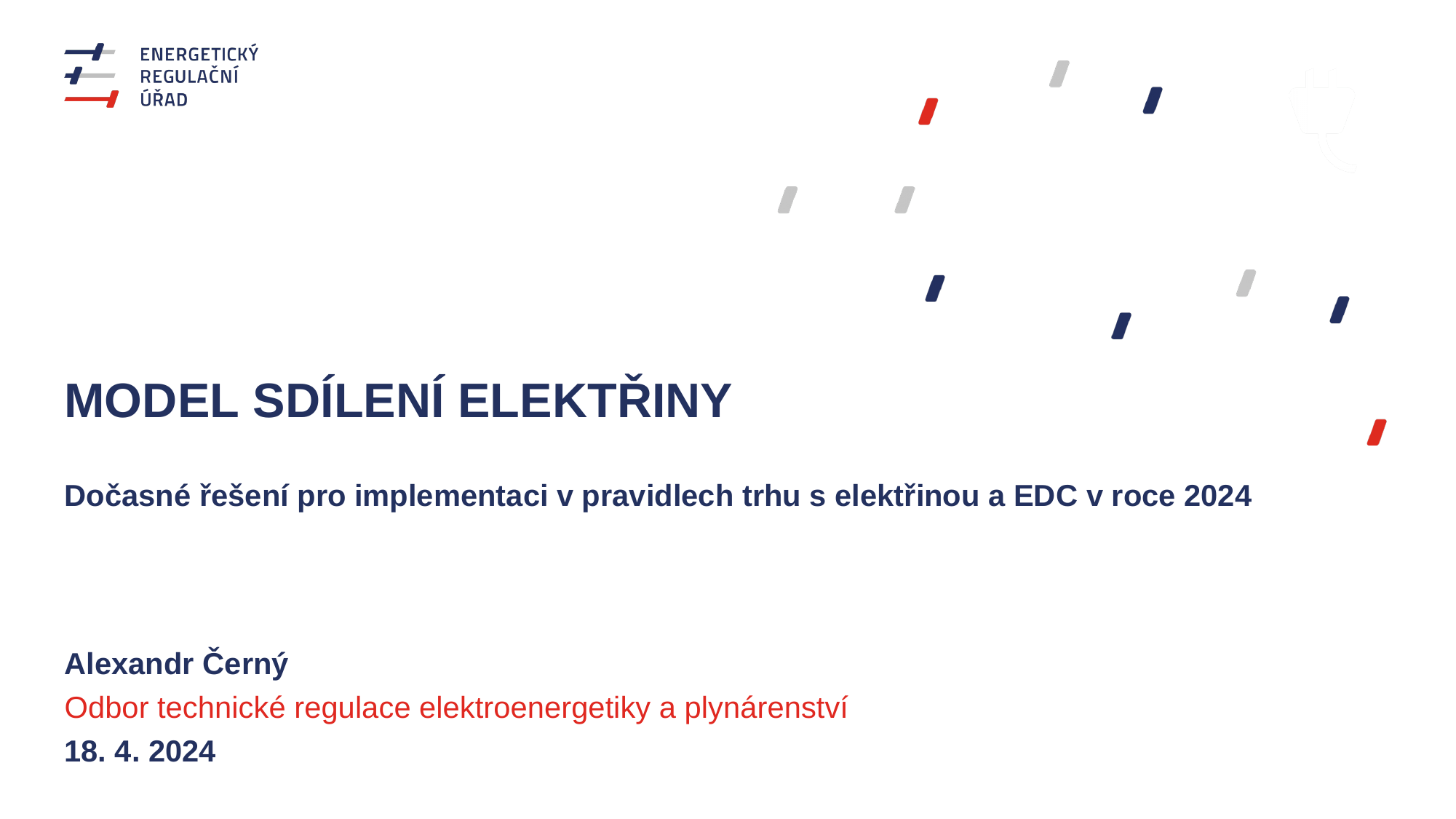

# Model sdílení elektřiny
Dočasné řešení pro implementaci v pravidlech trhu s elektřinou a EDC v roce 2024

Alexandr Černý
Odbor technické regulace elektroenergetiky a plynárenství

18. 4. 2024